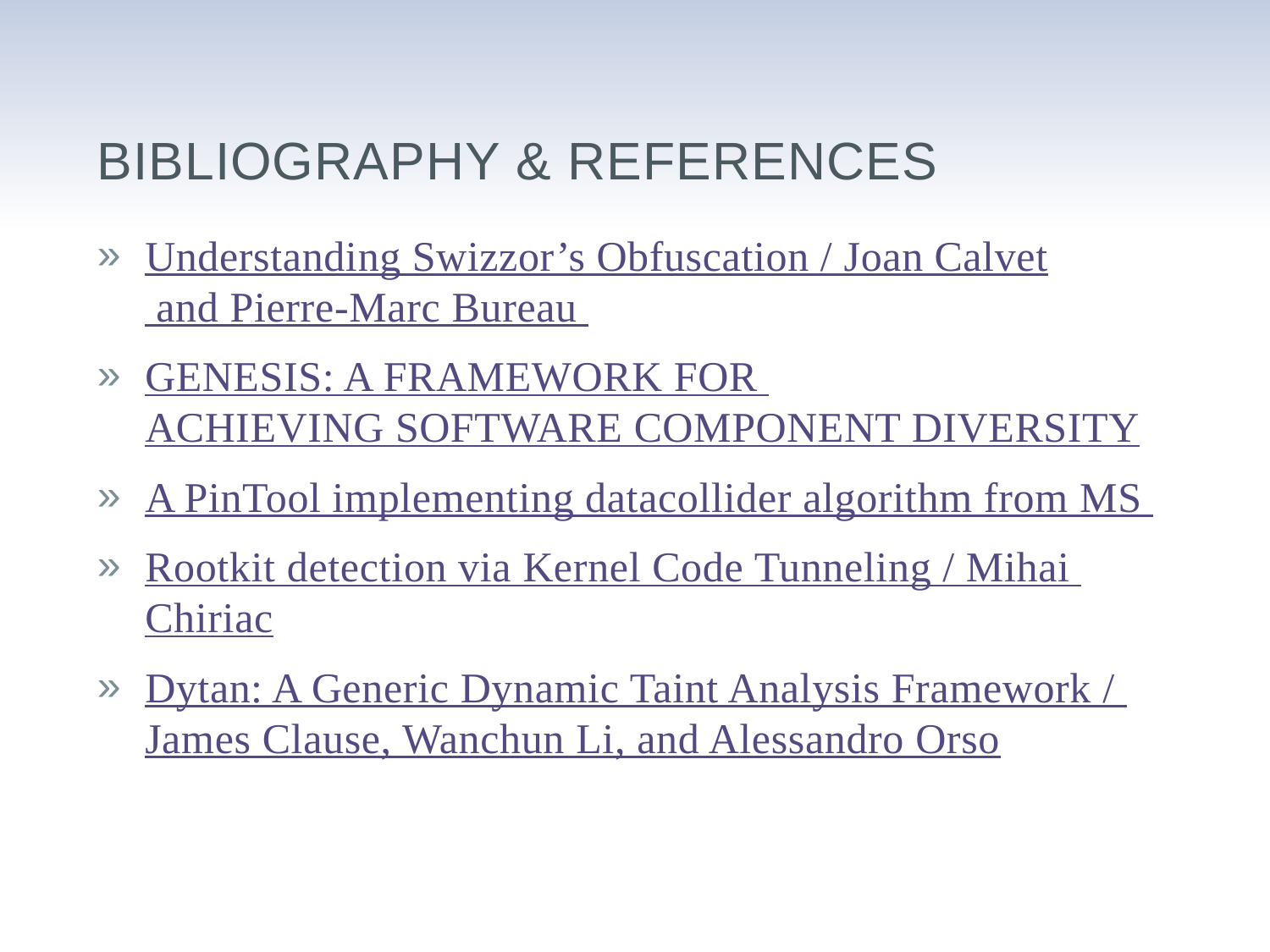

# Bibliography & References
Understanding Swizzor’s Obfuscation / Joan Calvet and Pierre-Marc Bureau
GENESIS: A FRAMEWORK FOR ACHIEVING SOFTWARE COMPONENT DIVERSITY
A PinTool implementing datacollider algorithm from MS
Rootkit detection via Kernel Code Tunneling / Mihai Chiriac
Dytan: A Generic Dynamic Taint Analysis Framework / James Clause, Wanchun Li, and Alessandro Orso